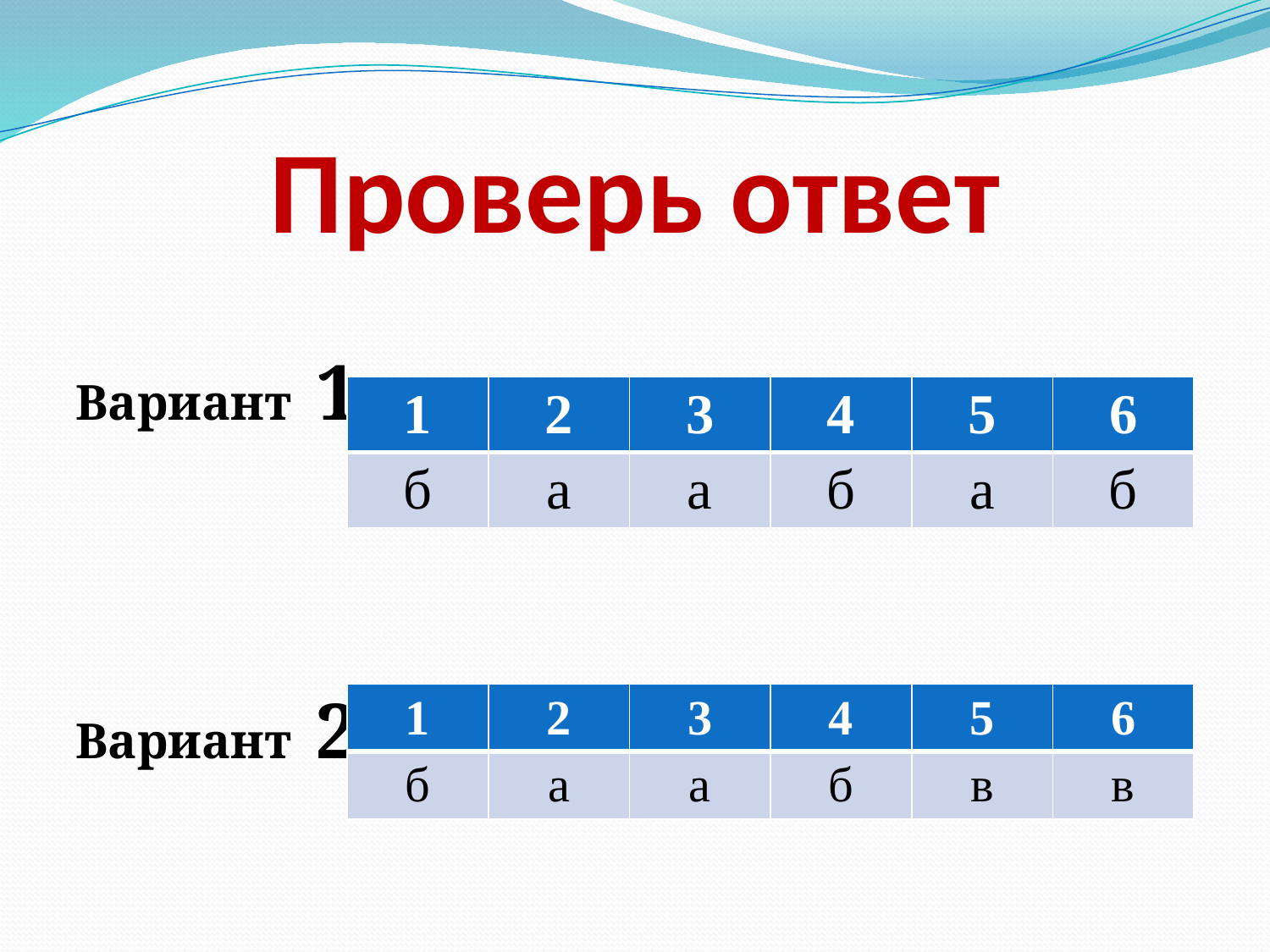

# Проверь ответ

Вариант  1

Вариант  2

| 1 | 2 | 3 | 4 | 5 | 6 |
| --- | --- | --- | --- | --- | --- |
| б | а | а | б | а | б |
| 1 | 2 | 3 | 4 | 5 | 6 |
| --- | --- | --- | --- | --- | --- |
| б | а | а | б | в | в |